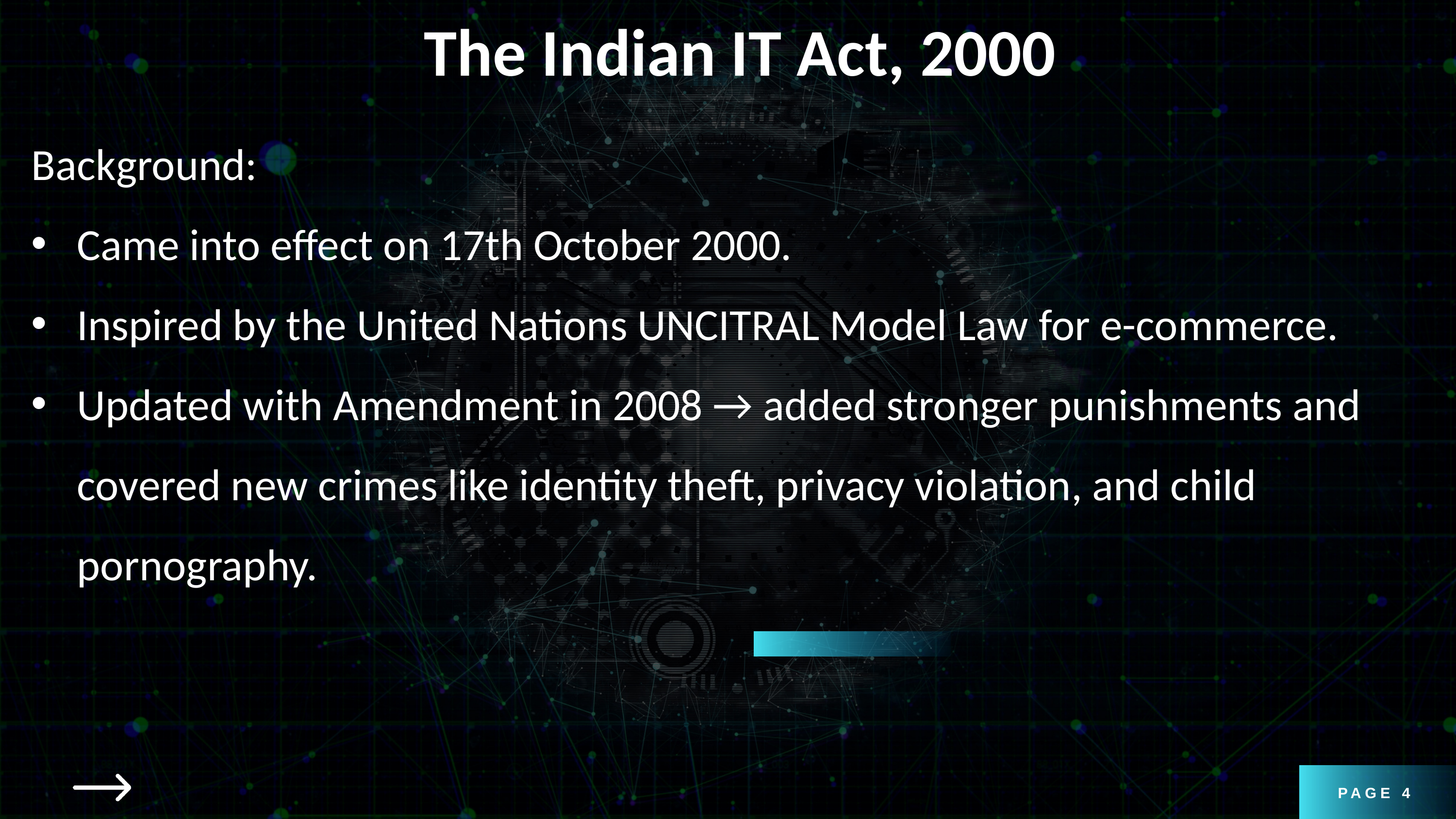

The Indian IT Act, 2000
Background:
Came into effect on 17th October 2000.
Inspired by the United Nations UNCITRAL Model Law for e-commerce.
Updated with Amendment in 2008 → added stronger punishments and covered new crimes like identity theft, privacy violation, and child pornography.

PAGE 4